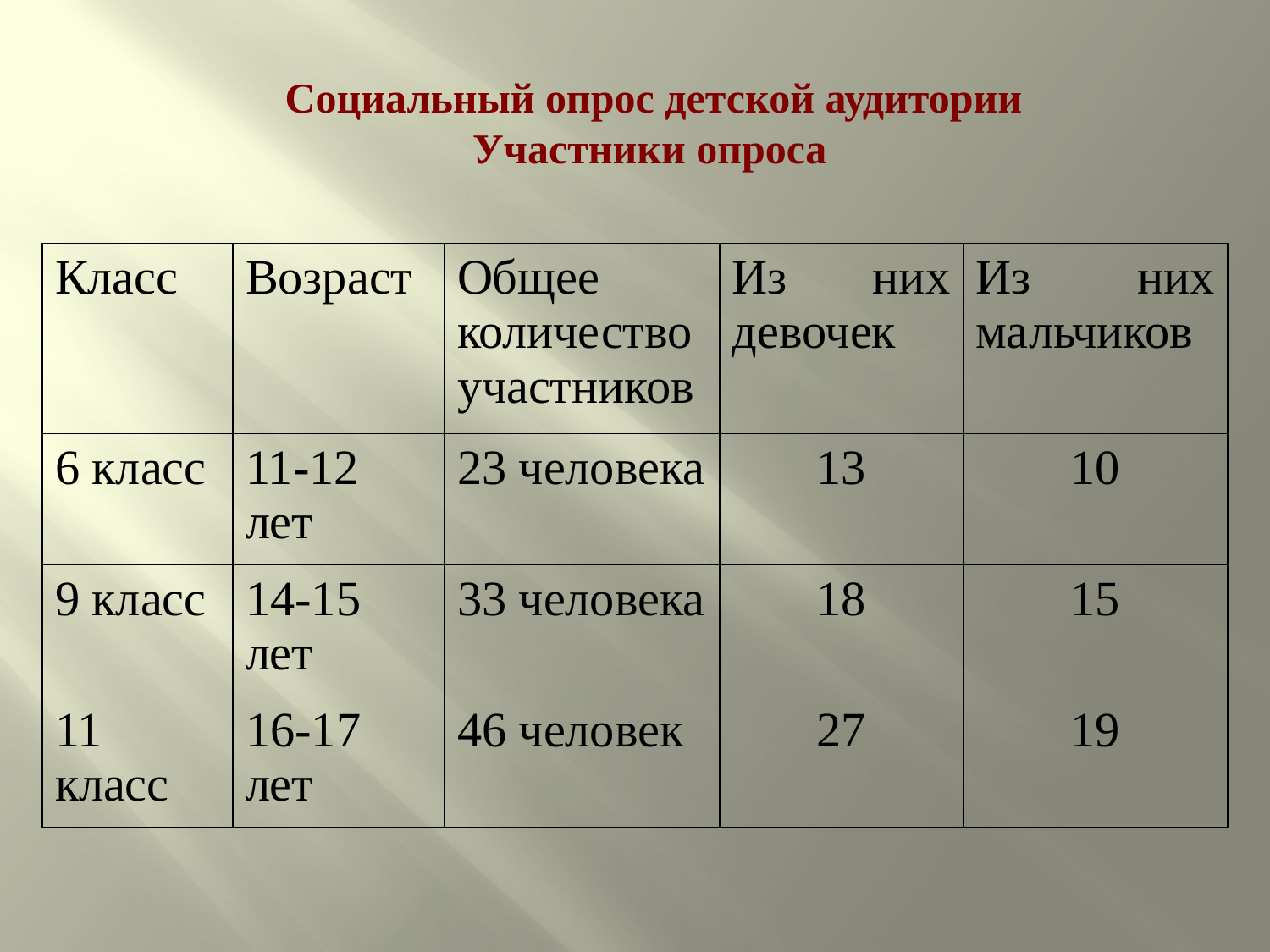

Социальный опрос детской аудитории
Участники опроса
| Класс | Возраст | Общее количество участников | Из них девочек | Из них мальчиков |
| --- | --- | --- | --- | --- |
| 6 класс | 11-12 лет | 23 человека | 13 | 10 |
| 9 класс | 14-15 лет | 33 человека | 18 | 15 |
| 11 класс | 16-17 лет | 46 человек | 27 | 19 |